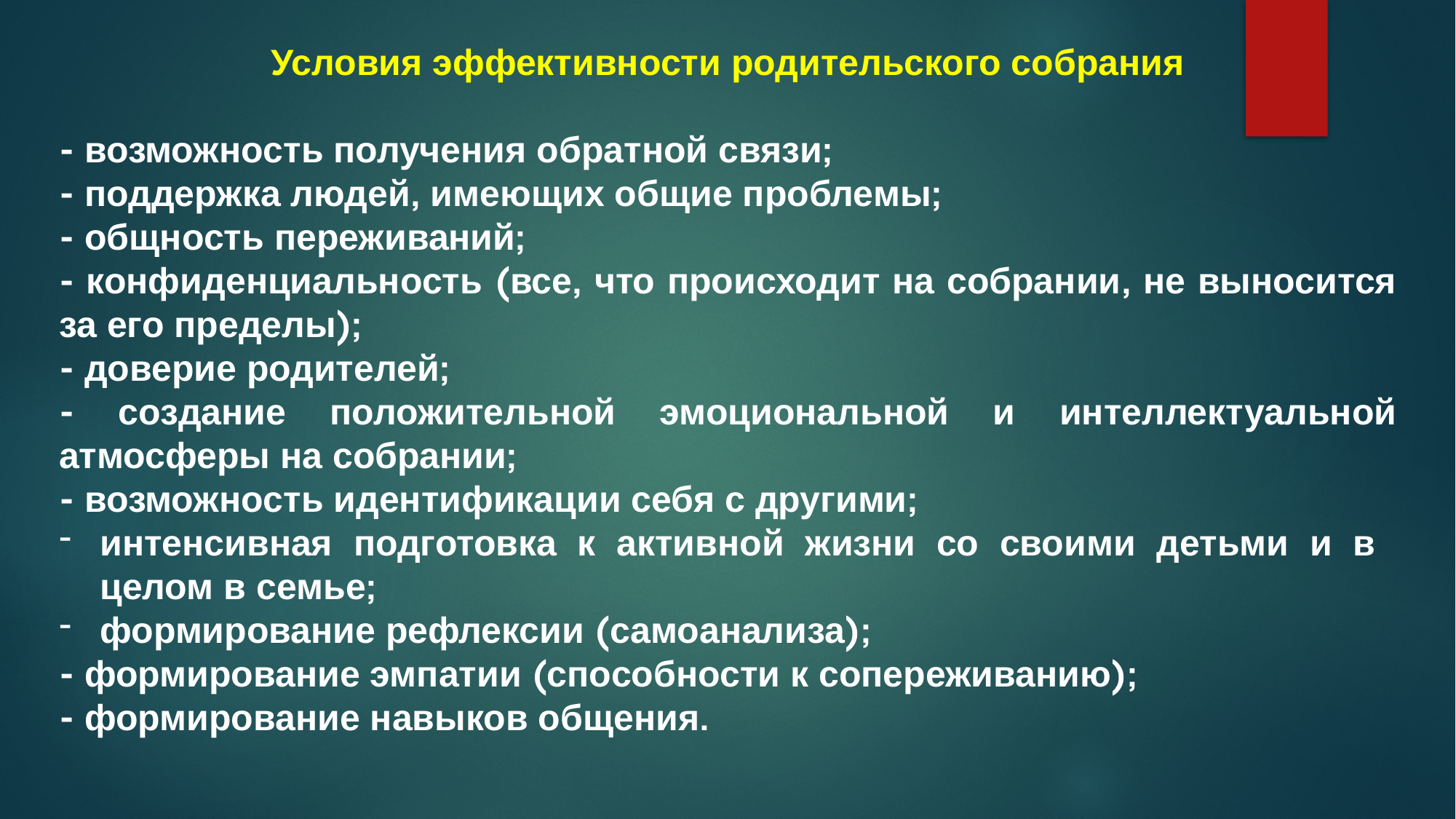

Условия эффективности родительского собрания

- возможность получения обратной связи;
- поддержка людей, имеющих общие проблемы;
- общность переживаний;
- конфиденциальность (все, что происходит на собрании, не выносится за его пределы);
- доверие родителей;
- создание положительной эмоциональной и интеллектуальной атмосферы на собрании;
- возможность идентификации себя с другими;
интенсивная подготовка к активной жизни со своими детьми и в  целом в семье;
формирование рефлексии (самоанализа);
- формирование эмпатии (способности к сопереживанию);
- формирование навыков общения.